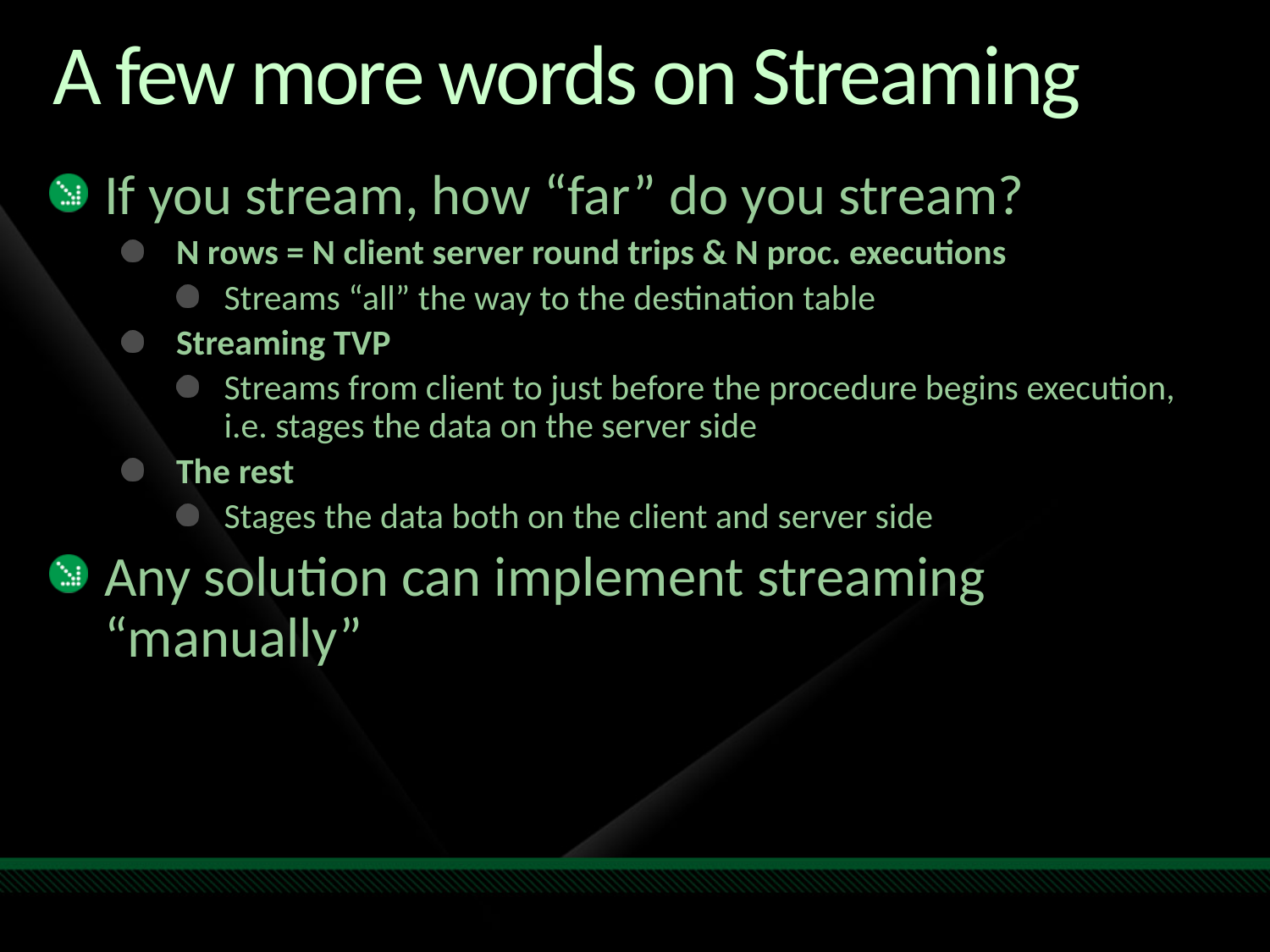

# A few more words on Streaming
If you stream, how “far” do you stream?
N rows = N client server round trips & N proc. executions
Streams “all” the way to the destination table
Streaming TVP
Streams from client to just before the procedure begins execution, i.e. stages the data on the server side
The rest
Stages the data both on the client and server side
Any solution can implement streaming “manually”